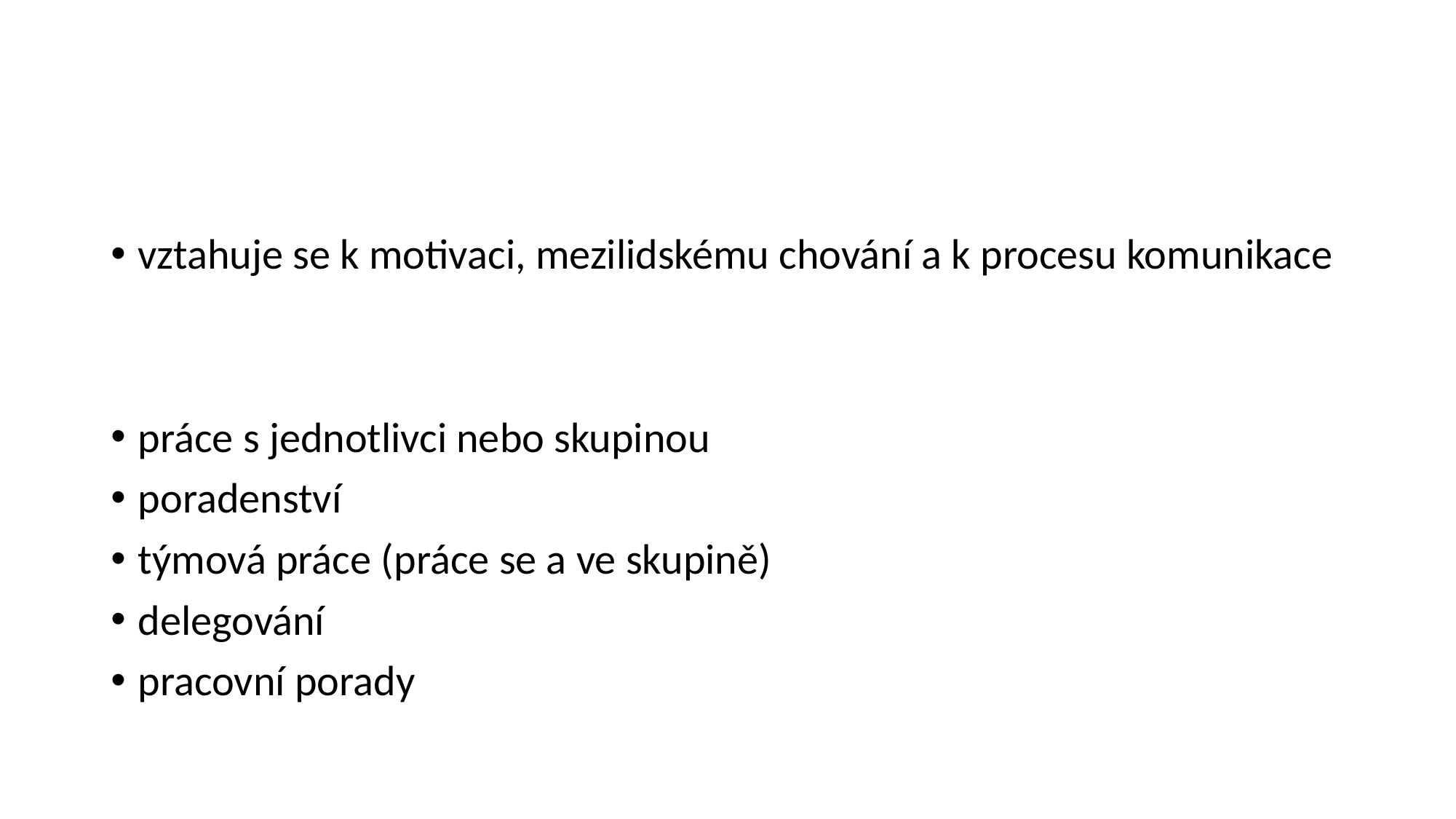

#
vztahuje se k motivaci, mezilidskému chování a k procesu komunikace

práce s jednotlivci nebo skupinou
poradenství
týmová práce (práce se a ve skupině)
delegování
pracovní porady